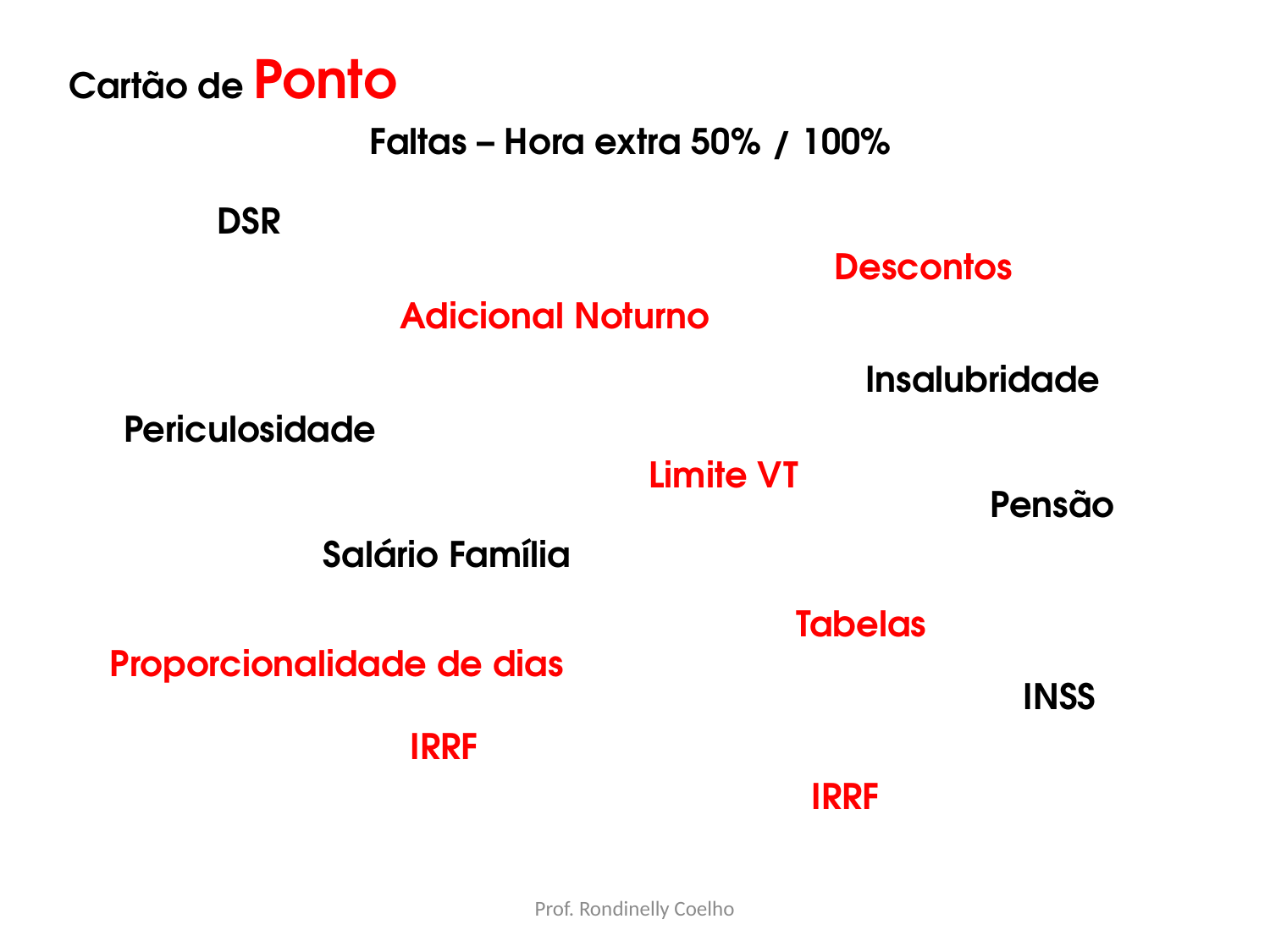

Cartão de Ponto

Faltas – Hora extra 50% / 100%
DSR
Descontos
Adicional Noturno
Insalubridade
Periculosidade
Limite VT
Pensão
Salário Família
Tabelas
Proporcionalidade de dias
INSS
IRRF
IRRF
Prof. Rondinelly Coelho